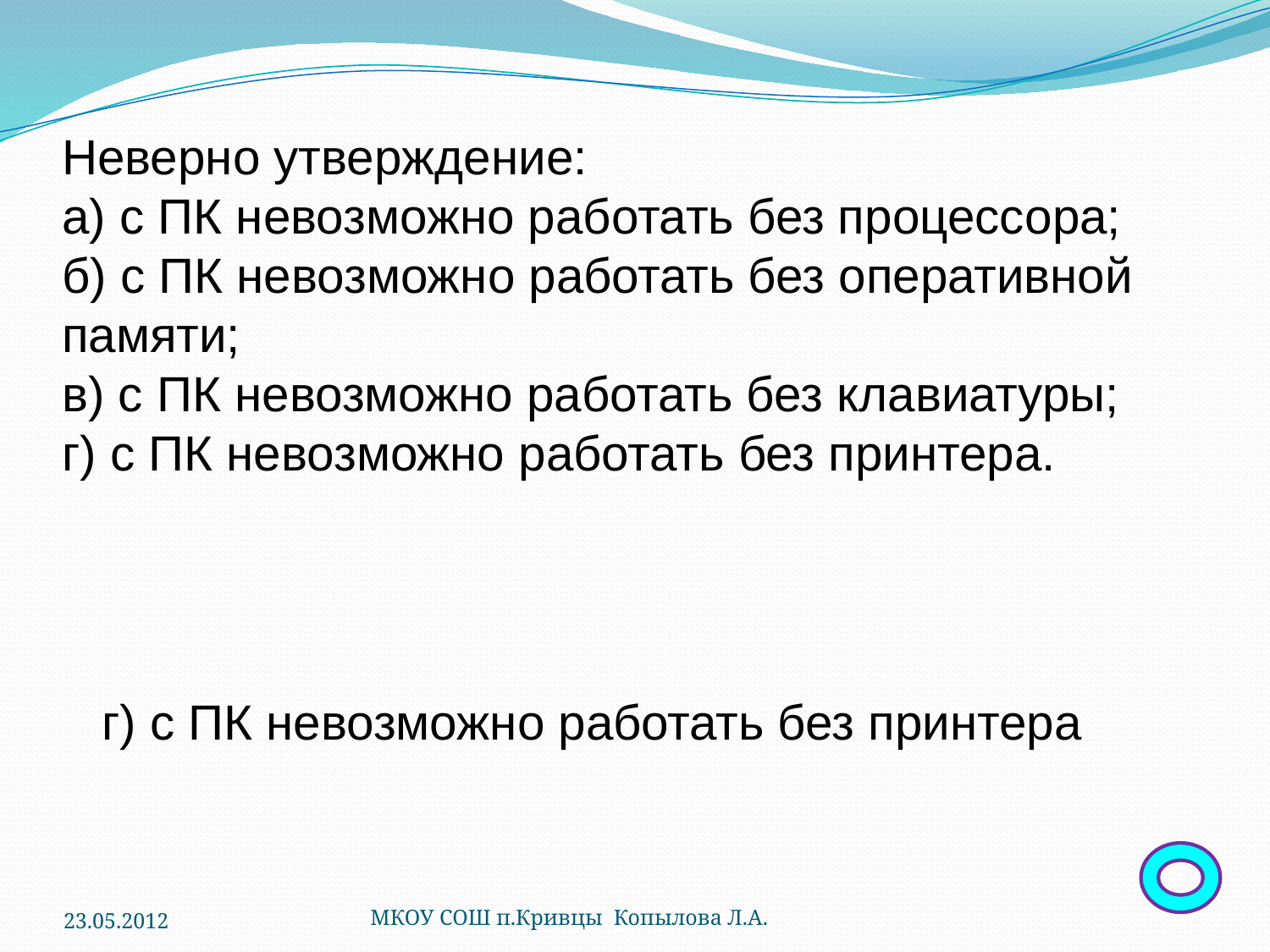

Неверно утверждение:
а) с ПК невозможно работать без процессора;
б) с ПК невозможно работать без оперативной памяти;
в) с ПК невозможно работать без клавиатуры;
г) с ПК невозможно работать без принтера.
г) с ПК невозможно работать без принтера

23.05.2012
МКОУ СОШ п.Кривцы  Копылова Л.А.